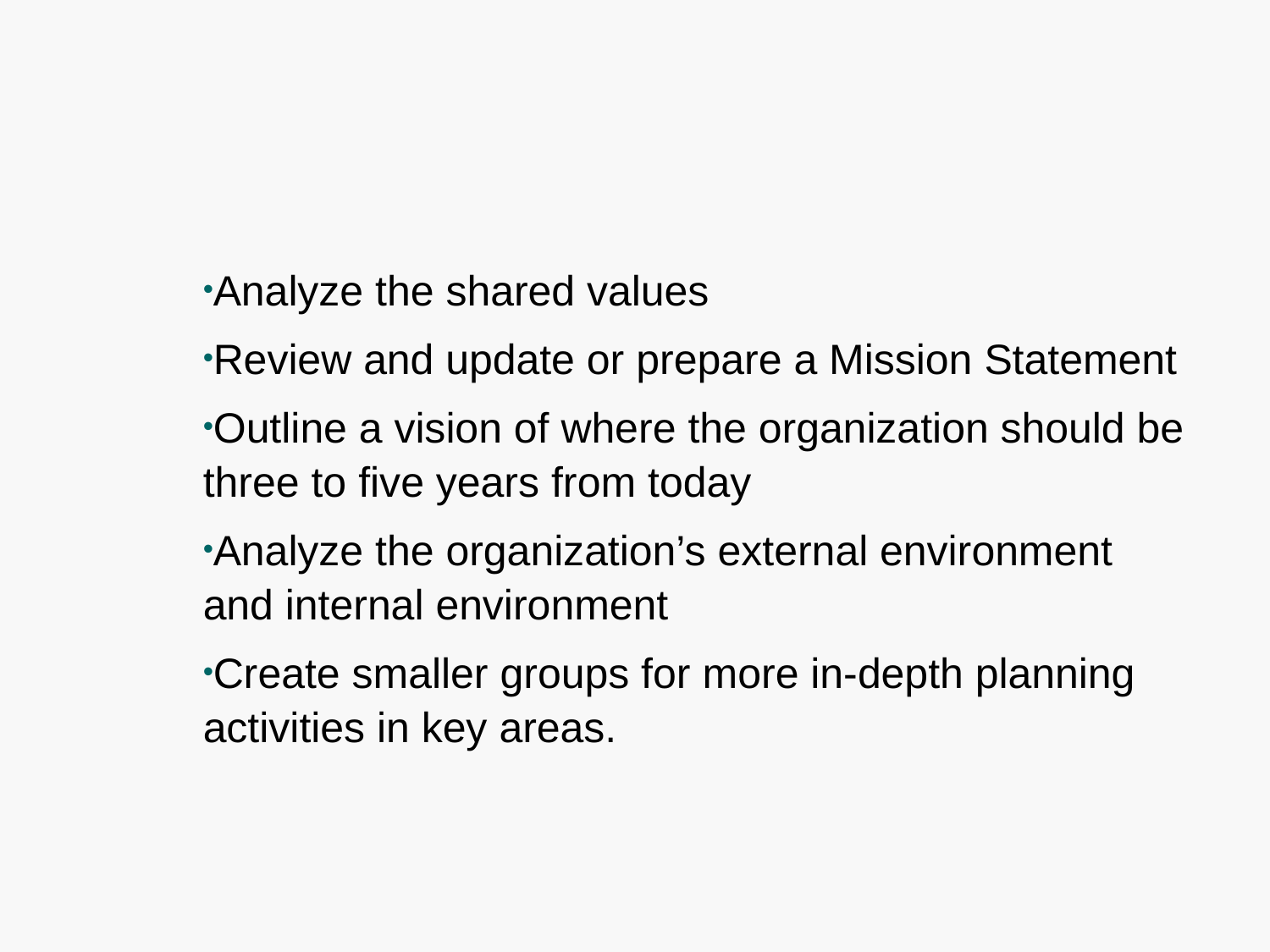

Analyze the shared values
Review and update or prepare a Mission Statement
Outline a vision of where the organization should be three to five years from today
Analyze the organization’s external environment and internal environment
Create smaller groups for more in-depth planning activities in key areas.